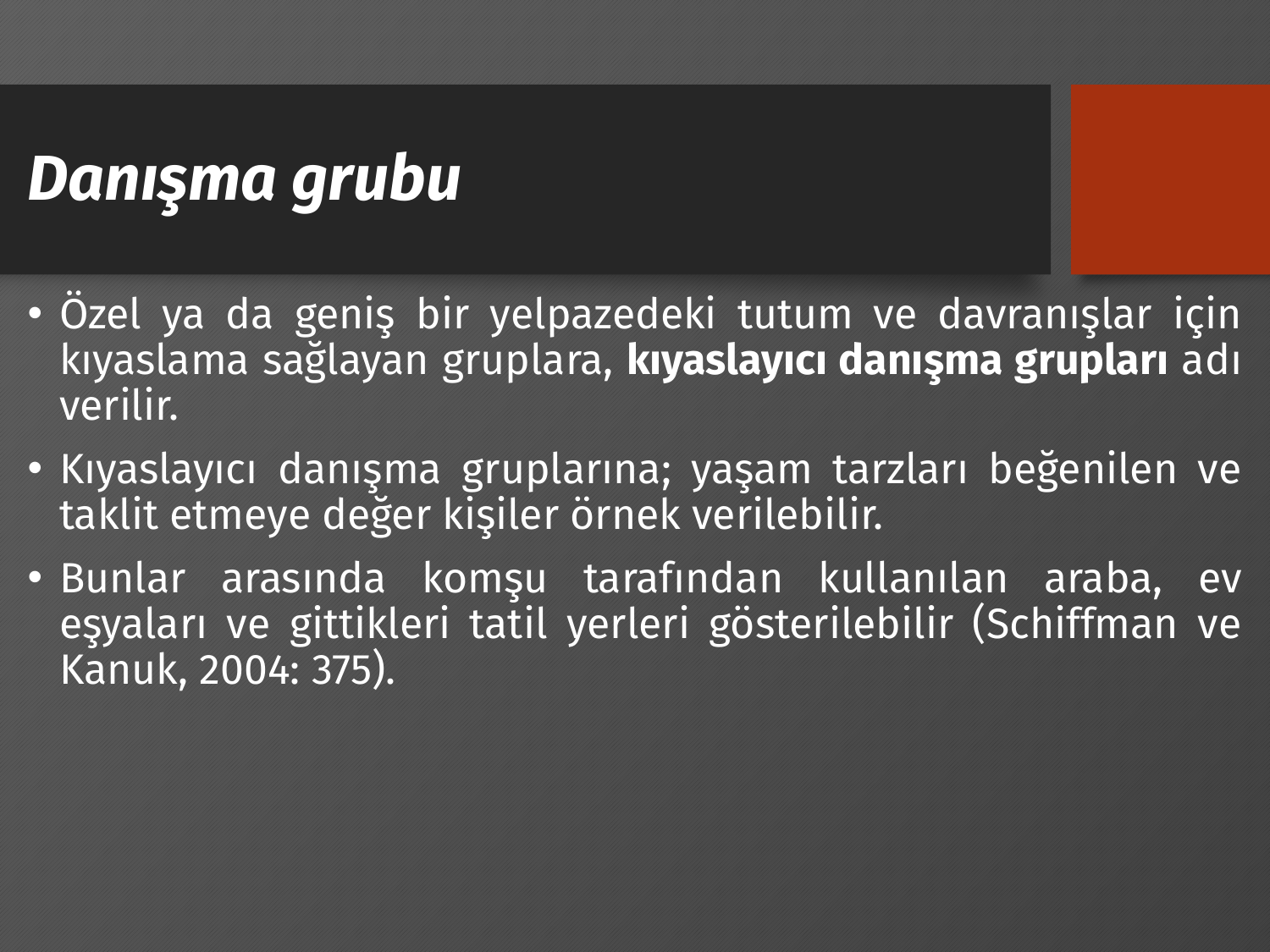

# Danışma grubu
Özel ya da geniş bir yelpazedeki tutum ve davranışlar için kıyaslama sağlayan gruplara, kıyaslayıcı danışma grupları adı verilir.
Kıyaslayıcı danışma gruplarına; yaşam tarzları beğenilen ve taklit etmeye değer kişiler örnek verilebilir.
Bunlar arasında komşu tarafından kullanılan araba, ev eşyaları ve gittikleri tatil yerleri gösterilebilir (Schiffman ve Kanuk, 2004: 375).